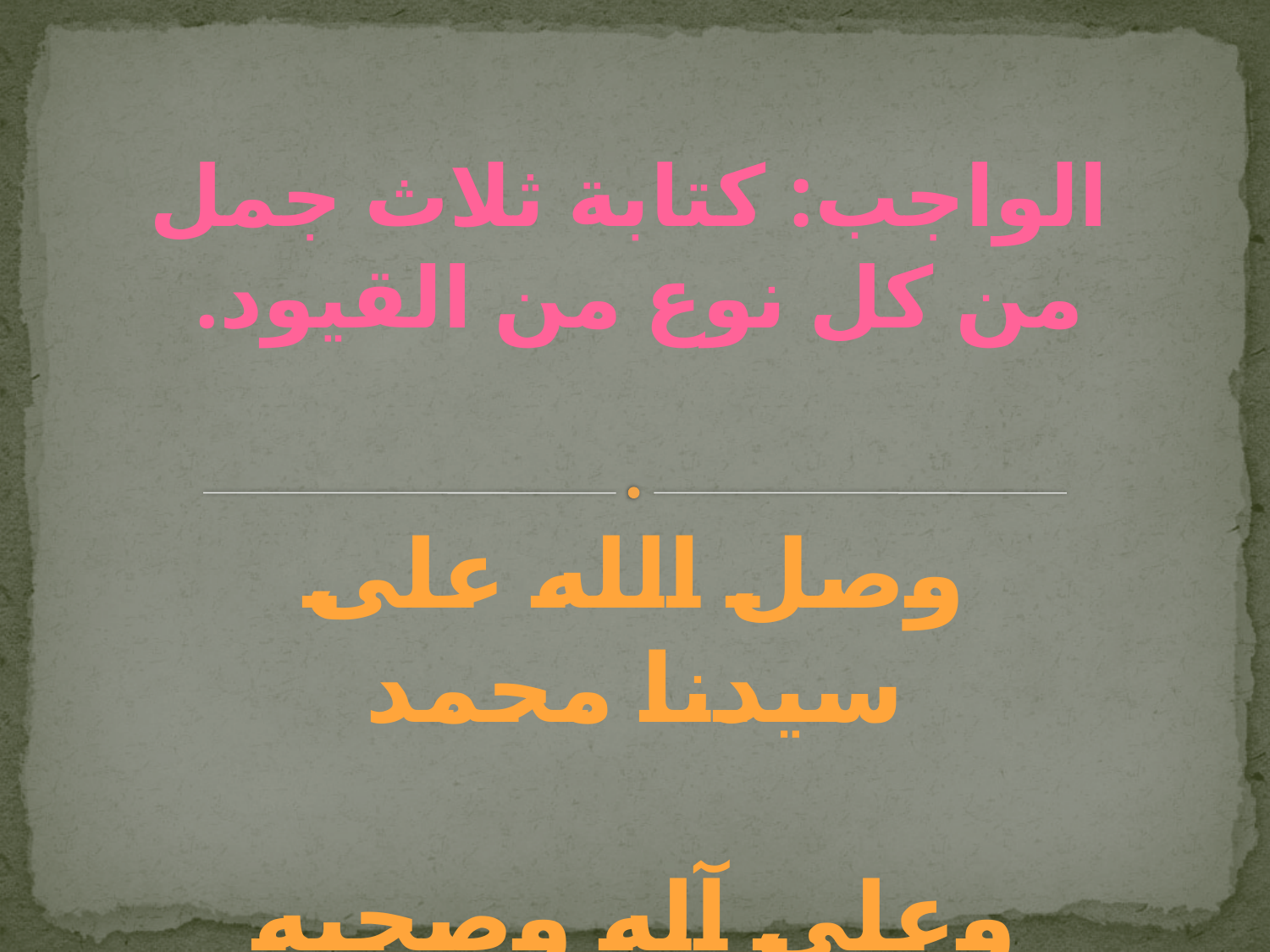

# الواجب: كتابة ثلاث جمل من كل نوع من القيود.
وصل الله على سيدنا محمد

وعلى آله وصحبه أجمعين